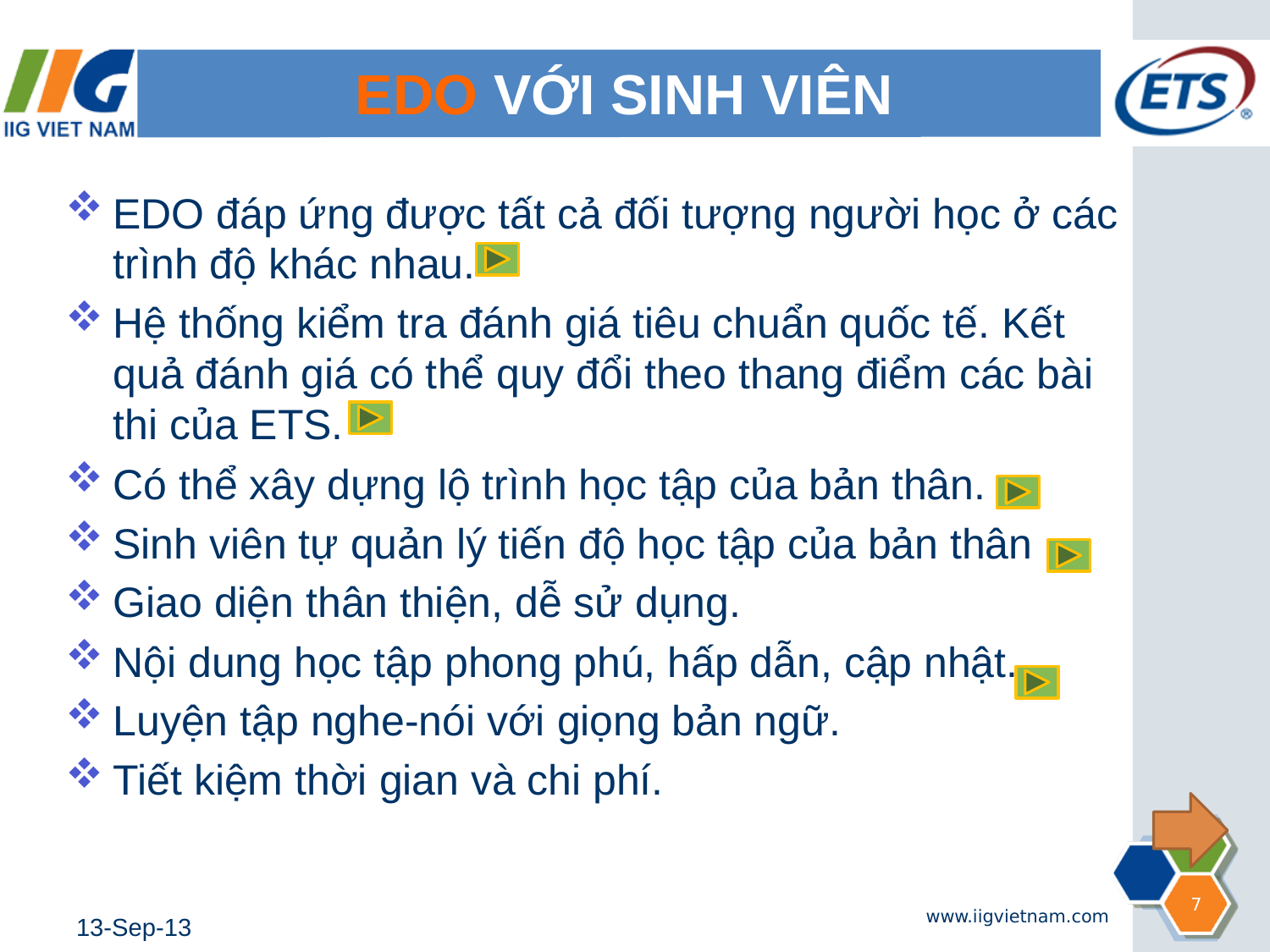

# EDO VỚI SINH VIÊN
EDO đáp ứng được tất cả đối tượng người học ở các trình độ khác nhau.
Hệ thống kiểm tra đánh giá tiêu chuẩn quốc tế. Kết quả đánh giá có thể quy đổi theo thang điểm các bài thi của ETS.
Có thể xây dựng lộ trình học tập của bản thân.
Sinh viên tự quản lý tiến độ học tập của bản thân
Giao diện thân thiện, dễ sử dụng.
Nội dung học tập phong phú, hấp dẫn, cập nhật.
Luyện tập nghe-nói với giọng bản ngữ.
Tiết kiệm thời gian và chi phí.

7
www.iigvietnam.com
13-Sep-13